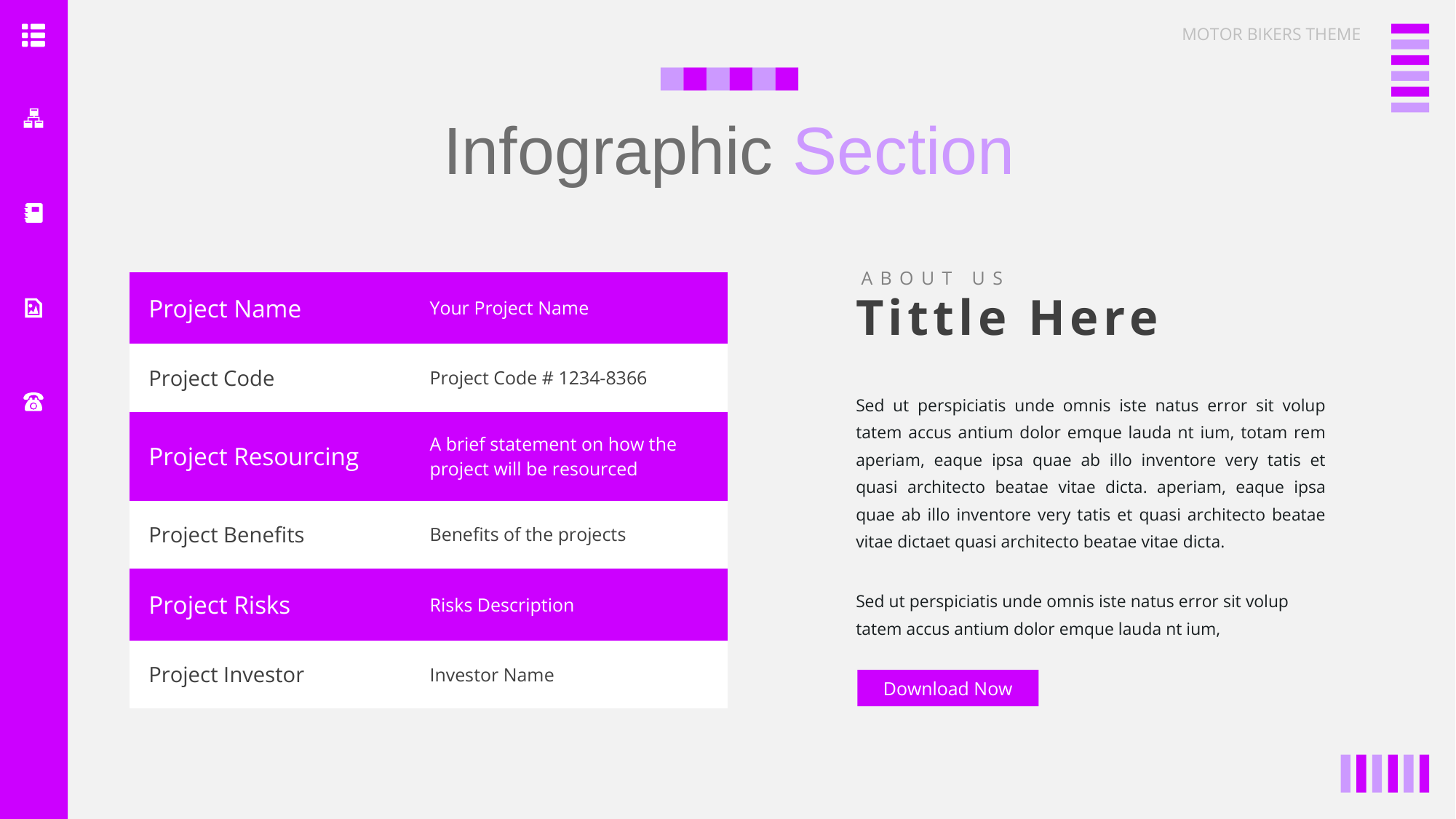

MOTOR BIKERS THEME

Infographic Section
About us
| Project Name | Your Project Name |
| --- | --- |
| Project Code | Project Code # 1234-8366 |
| Project Resourcing | A brief statement on how the project will be resourced |
| Project Benefits | Benefits of the projects |
| Project Risks | Risks Description |
| Project Investor | Investor Name |
Tittle Here
Sed ut perspiciatis unde omnis iste natus error sit volup tatem accus antium dolor emque lauda nt ium, totam rem aperiam, eaque ipsa quae ab illo inventore very tatis et quasi architecto beatae vitae dicta. aperiam, eaque ipsa quae ab illo inventore very tatis et quasi architecto beatae vitae dictaet quasi architecto beatae vitae dicta.
Sed ut perspiciatis unde omnis iste natus error sit volup tatem accus antium dolor emque lauda nt ium,
Download Now